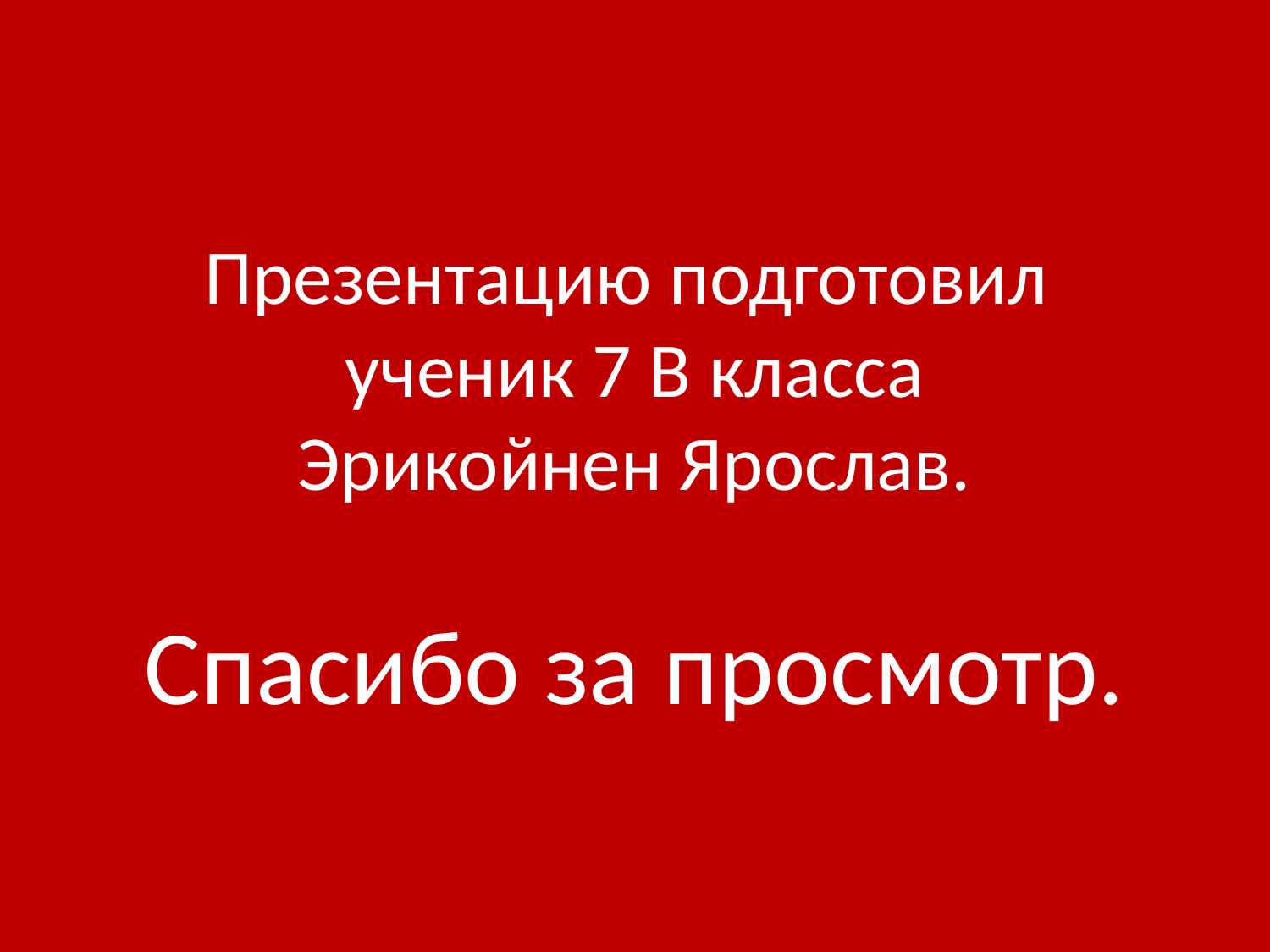

# Презентацию подготовил ученик 7 В класса Эрикойнен Ярослав. Спасибо за просмотр.